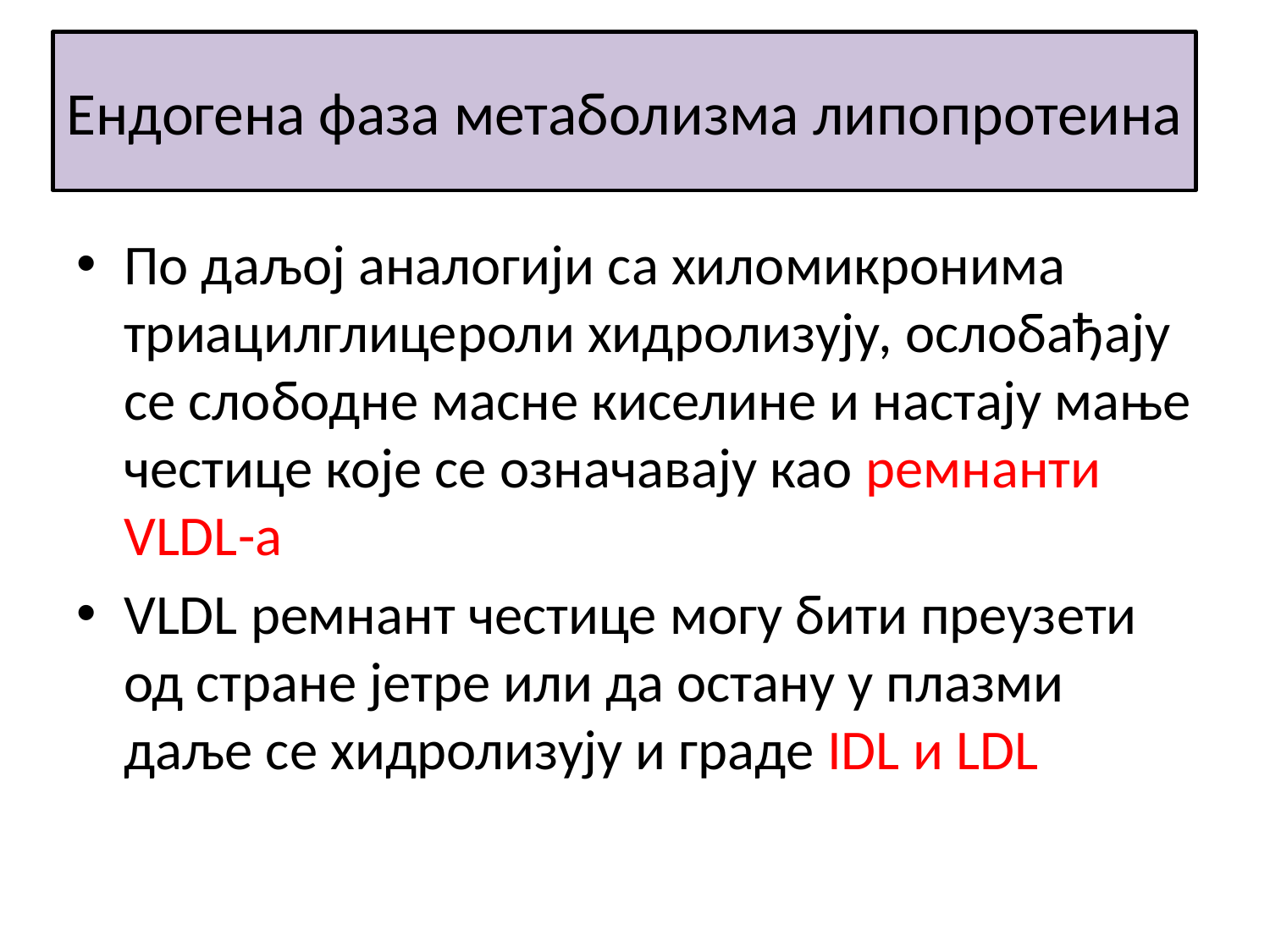

# Ендогена фаза метаболизма липопротеина
По даљој аналогији са хиломикронима триацилглицероли хидролизују, ослобађају се слободне масне киселине и настају мање честице које се означавају као ремнанти VLDL-a
VLDL ремнант честице могу бити преузети од стране јетре или да остану у плазми даље се хидролизују и граде IDL и LDL